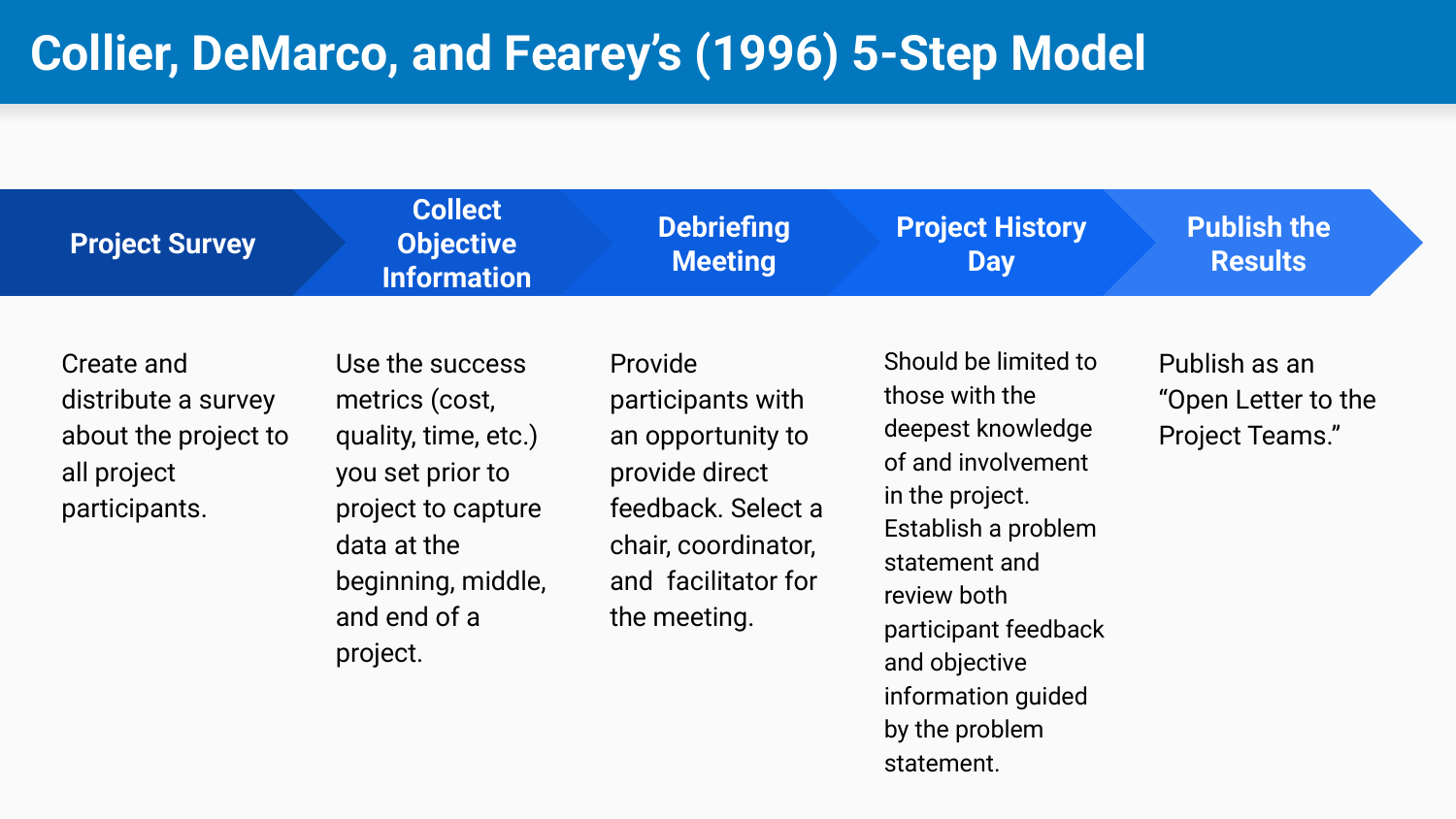

# Collier, DeMarco, and Fearey’s (1996) 5-Step Model
Collect Objective Information
Use the success metrics (cost, quality, time, etc.) you set prior to project to capture data at the beginning, middle, and end of a project.
Debriefing Meeting
Provide participants with an opportunity to provide direct feedback. Select a chair, coordinator, and  facilitator for the meeting.
Project History Day
Should be limited to those with the deepest knowledge of and involvement in the project. Establish a problem statement and review both participant feedback and objective information guided by the problem statement.
Publish the Results
Publish as an “Open Letter to the Project Teams.”
Project Survey
Create and distribute a survey about the project to all project participants.